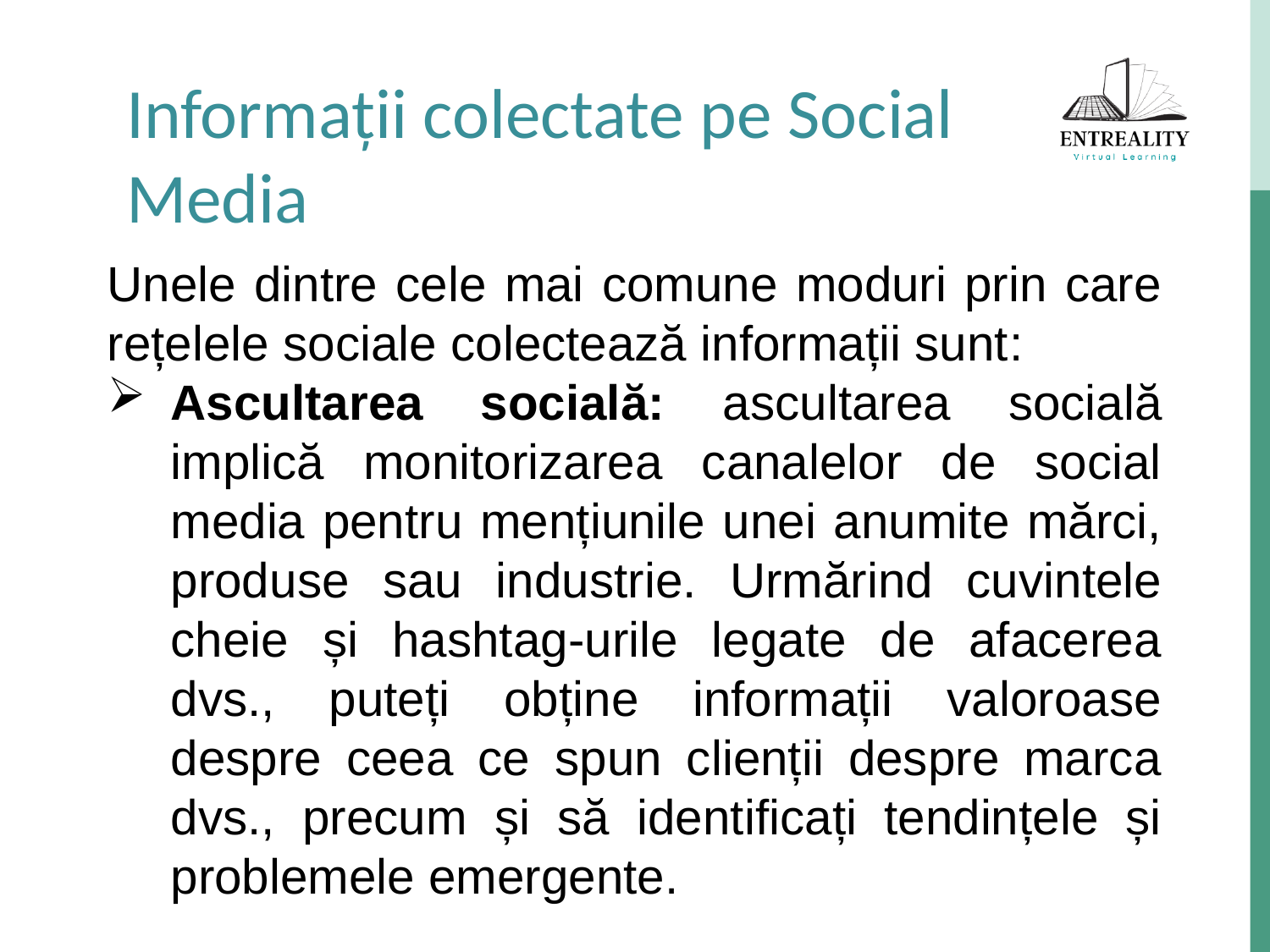

Informații colectate pe Social Media

Unele dintre cele mai comune moduri prin care rețelele sociale colectează informații sunt:
Ascultarea socială: ascultarea socială implică monitorizarea canalelor de social media pentru mențiunile unei anumite mărci, produse sau industrie. Urmărind cuvintele cheie și hashtag-urile legate de afacerea dvs., puteți obține informații valoroase despre ceea ce spun clienții despre marca dvs., precum și să identificați tendințele și problemele emergente.